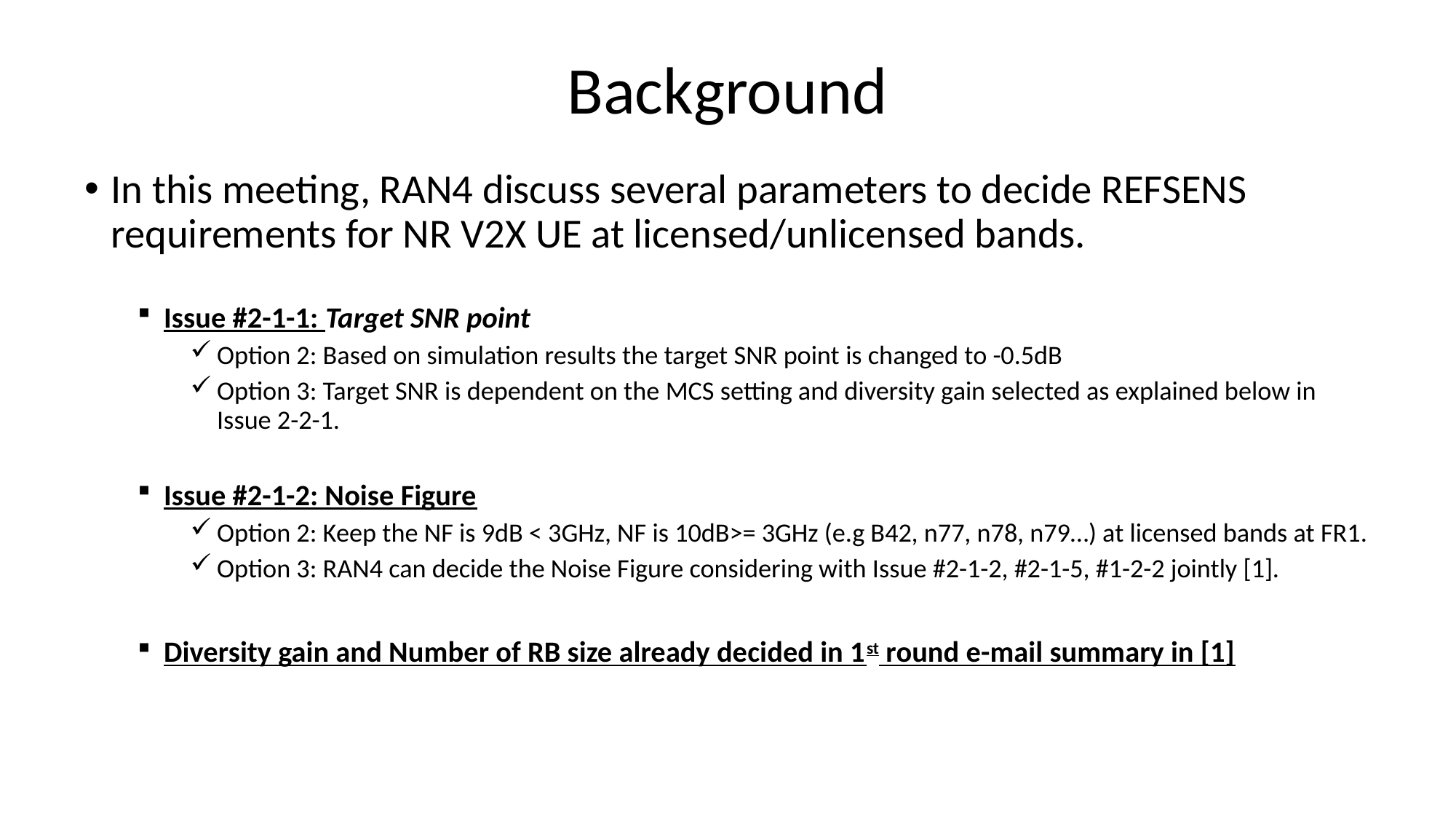

# Background
In this meeting, RAN4 discuss several parameters to decide REFSENS requirements for NR V2X UE at licensed/unlicensed bands.

Issue #2-1-1: Target SNR point
Option 2: Based on simulation results the target SNR point is changed to -0.5dB
Option 3: Target SNR is dependent on the MCS setting and diversity gain selected as explained below in Issue 2-2-1.

Issue #2-1-2: Noise Figure
Option 2: Keep the NF is 9dB < 3GHz, NF is 10dB>= 3GHz (e.g B42, n77, n78, n79…) at licensed bands at FR1.
Option 3: RAN4 can decide the Noise Figure considering with Issue #2-1-2, #2-1-5, #1-2-2 jointly [1].

Diversity gain and Number of RB size already decided in 1st round e-mail summary in [1]